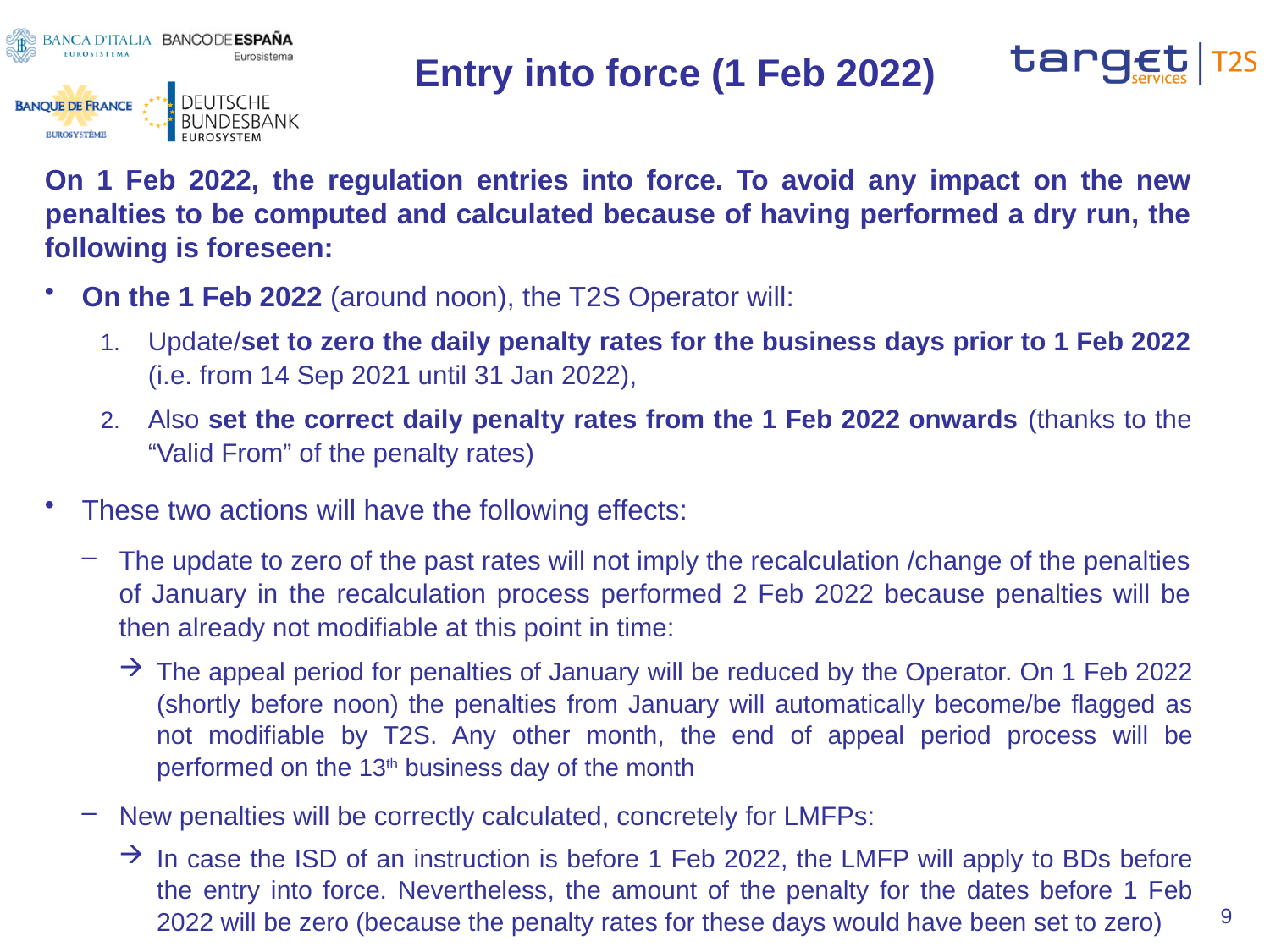

# Entry into force (1 Feb 2022)
On 1 Feb 2022, the regulation entries into force. To avoid any impact on the new penalties to be computed and calculated because of having performed a dry run, the following is foreseen:
On the 1 Feb 2022 (around noon), the T2S Operator will:
Update/set to zero the daily penalty rates for the business days prior to 1 Feb 2022 (i.e. from 14 Sep 2021 until 31 Jan 2022),
Also set the correct daily penalty rates from the 1 Feb 2022 onwards (thanks to the “Valid From” of the penalty rates)
These two actions will have the following effects:
The update to zero of the past rates will not imply the recalculation /change of the penalties of January in the recalculation process performed 2 Feb 2022 because penalties will be then already not modifiable at this point in time:
The appeal period for penalties of January will be reduced by the Operator. On 1 Feb 2022 (shortly before noon) the penalties from January will automatically become/be flagged as not modifiable by T2S. Any other month, the end of appeal period process will be performed on the 13th business day of the month
New penalties will be correctly calculated, concretely for LMFPs:
In case the ISD of an instruction is before 1 Feb 2022, the LMFP will apply to BDs before the entry into force. Nevertheless, the amount of the penalty for the dates before 1 Feb 2022 will be zero (because the penalty rates for these days would have been set to zero)

9